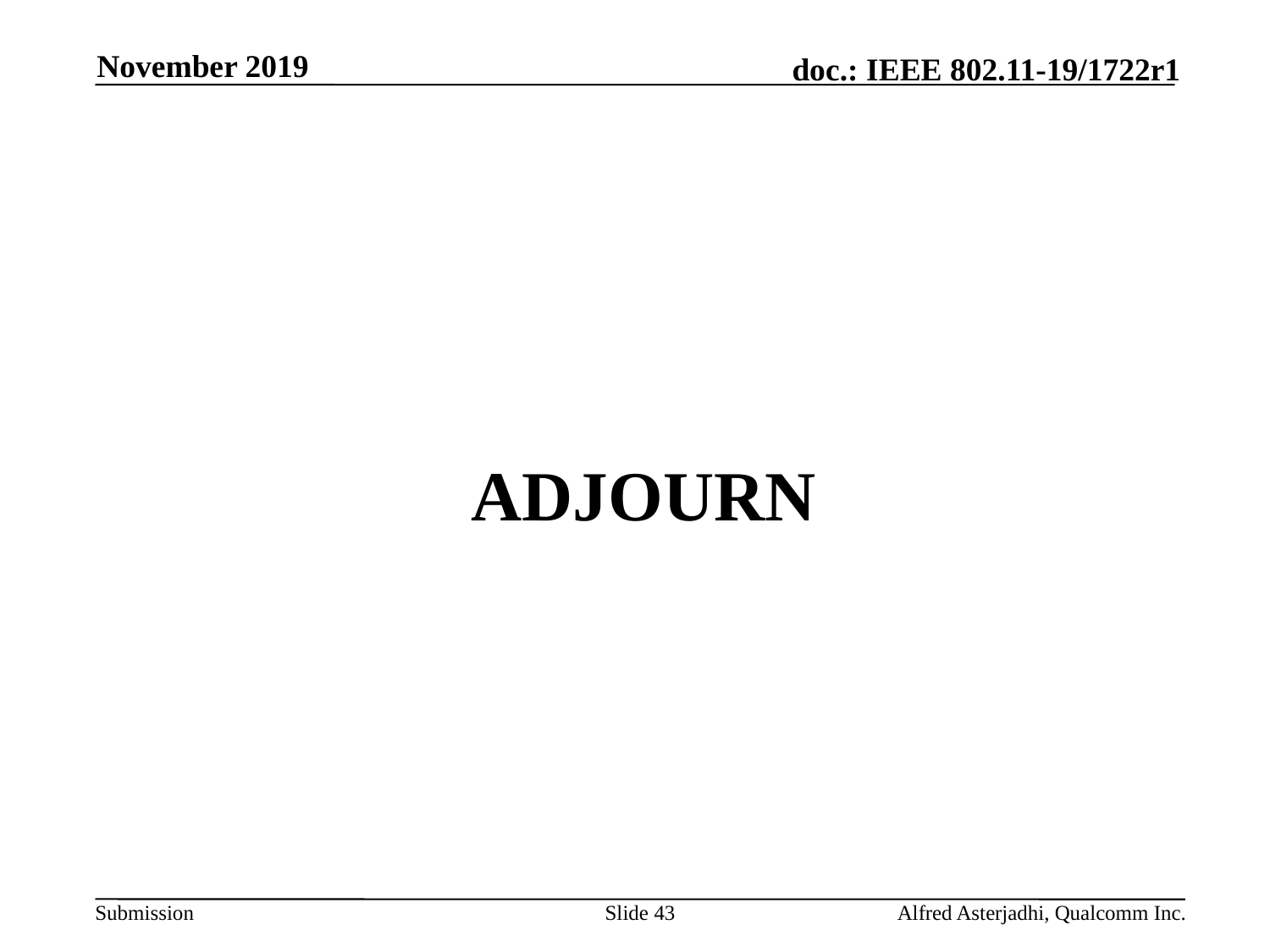

November 2019
# adjourn
Slide 43
Alfred Asterjadhi, Qualcomm Inc.